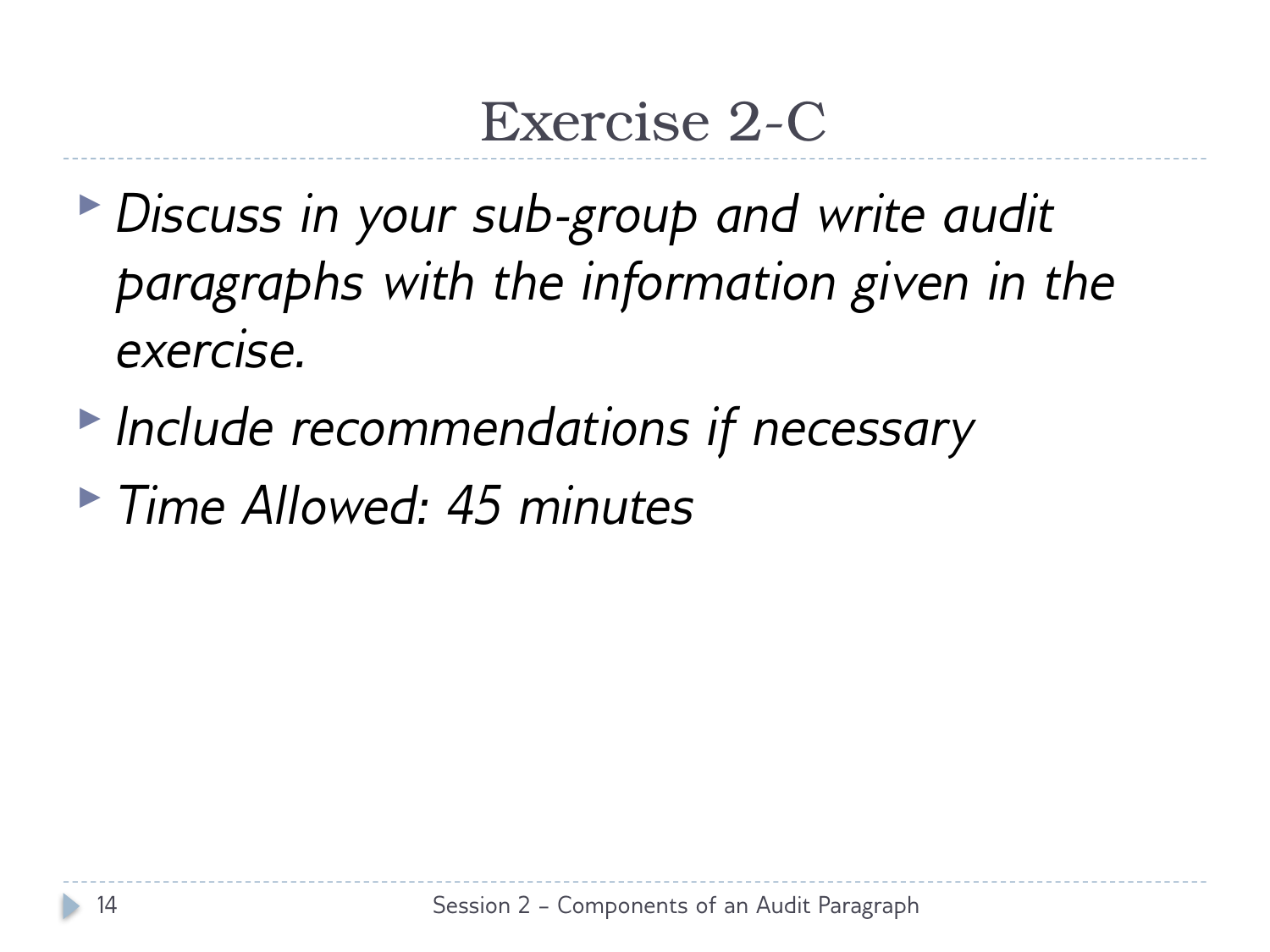

# Exercise 2-C
Discuss in your sub-group and write audit paragraphs with the information given in the exercise.
Include recommendations if necessary
Time Allowed: 45 minutes
14
Session 2 – Components of an Audit Paragraph